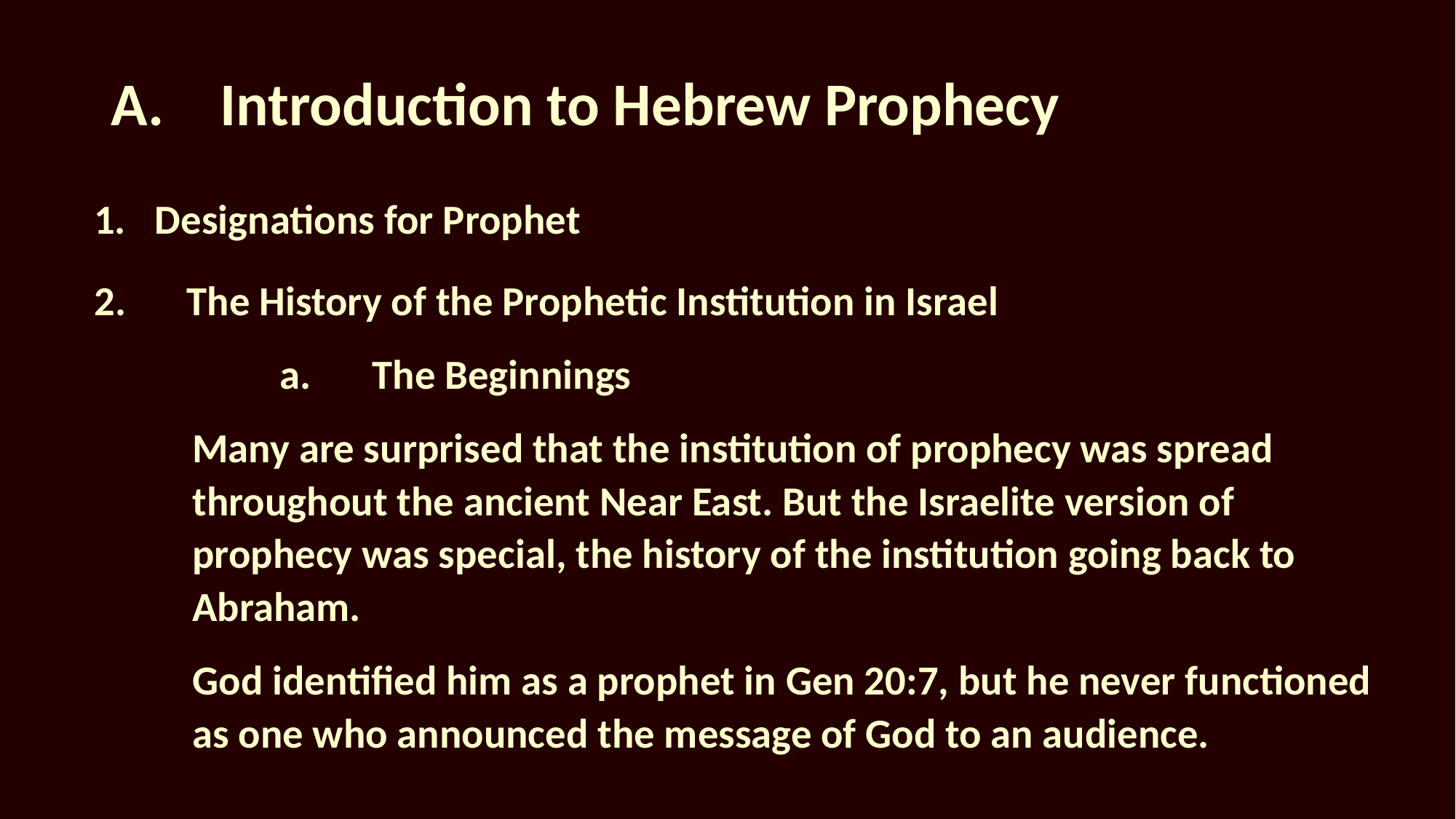

# A.	Introduction to Hebrew Prophecy
	Designations for Prophet
2.	The History of the Prophetic Institution in Israel
		a.	The Beginnings
Many are surprised that the institution of prophecy was spread throughout the ancient Near East. But the Israelite version of prophecy was special, the history of the institution going back to Abraham.
God identified him as a prophet in Gen 20:7, but he never functioned as one who announced the message of God to an audience.